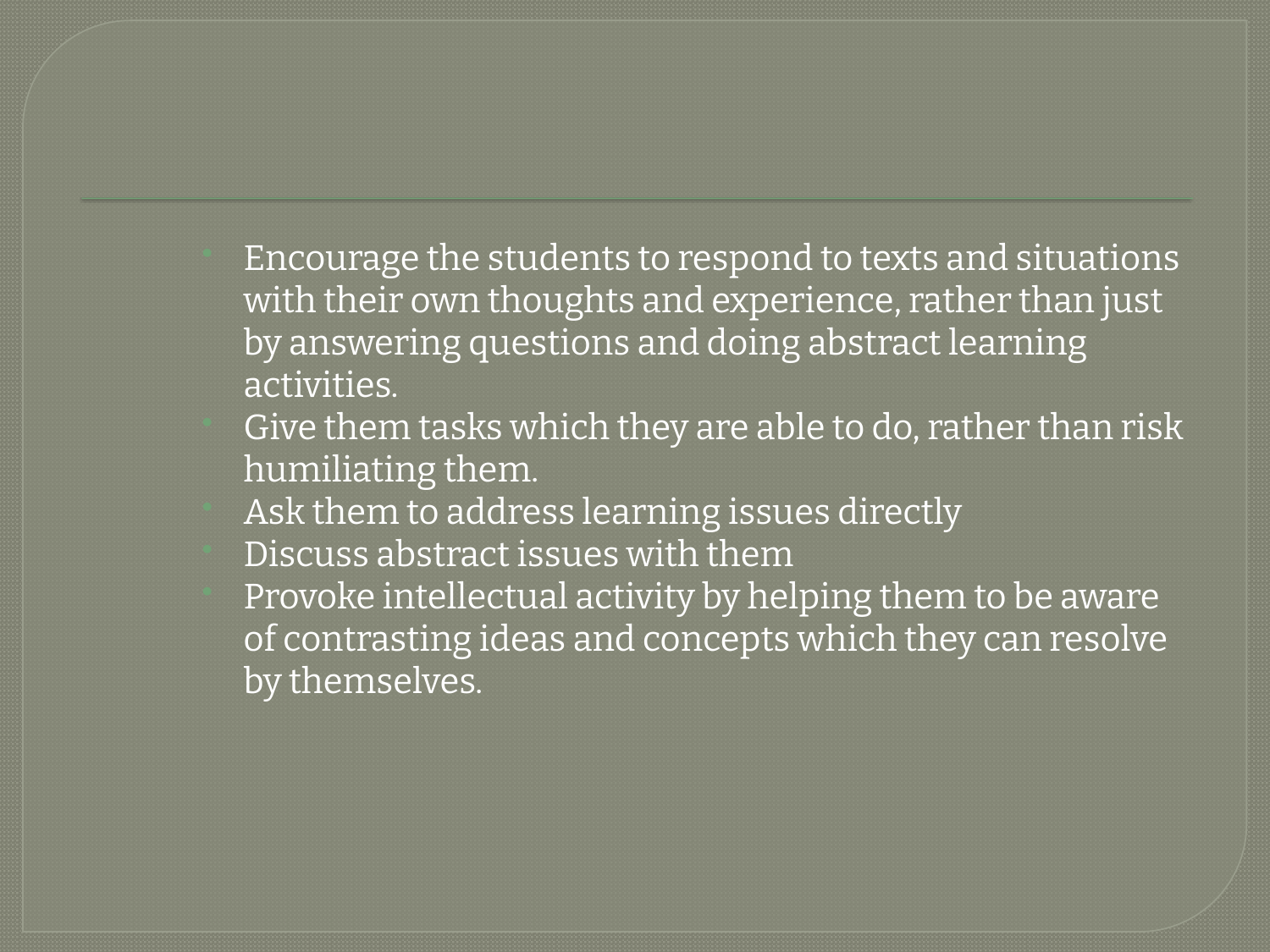

#
Encourage the students to respond to texts and situations with their own thoughts and experience, rather than just by answering questions and doing abstract learning activities.
Give them tasks which they are able to do, rather than risk humiliating them.
Ask them to address learning issues directly
Discuss abstract issues with them
Provoke intellectual activity by helping them to be aware of contrasting ideas and concepts which they can resolve by themselves.